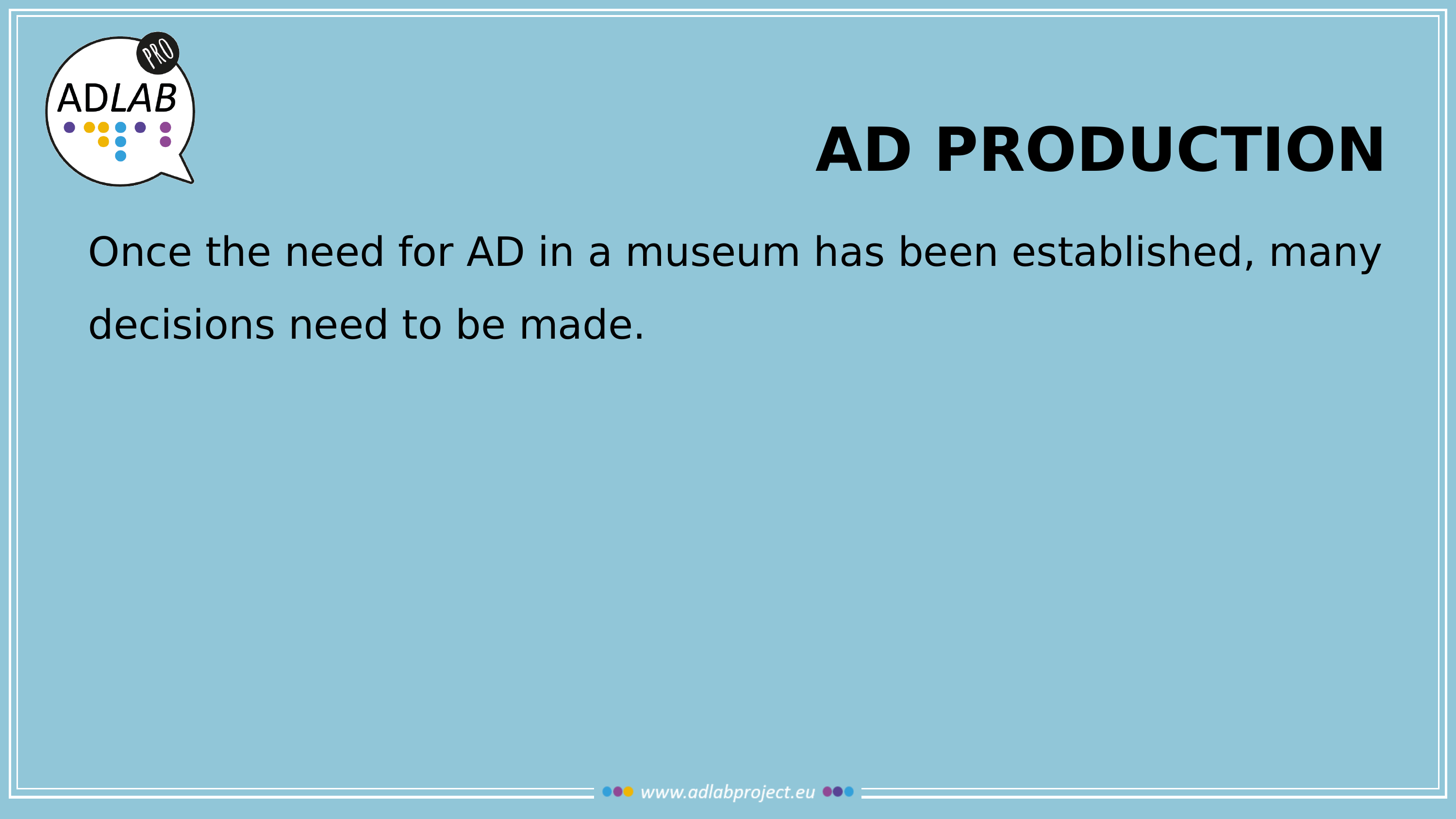

# AD production
Once the need for AD in a museum has been established, many decisions need to be made.